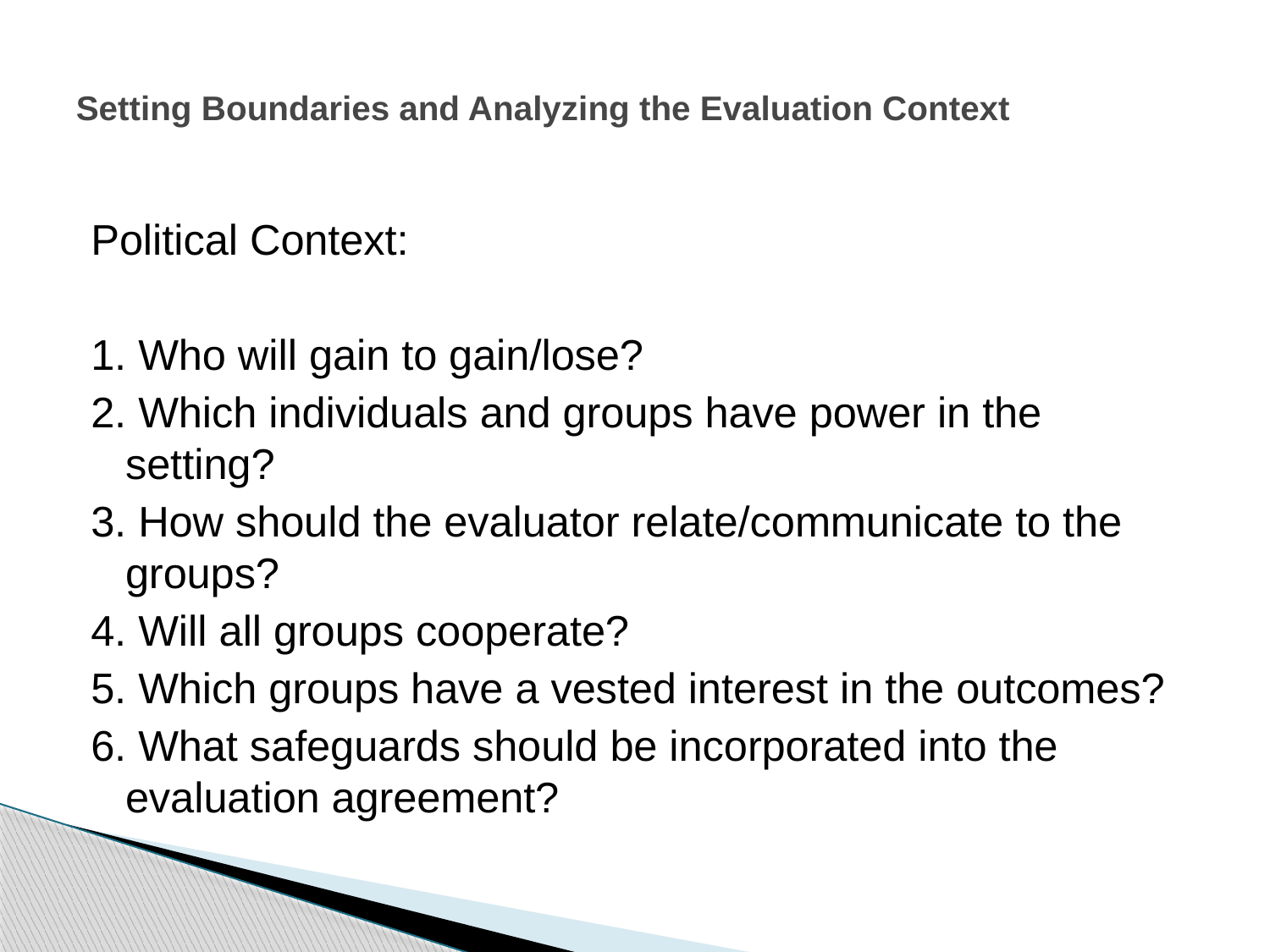

# Setting Boundaries and Analyzing the Evaluation Context
Political Context:

1. Who will gain to gain/lose?
2. Which individuals and groups have power in the setting?
3. How should the evaluator relate/communicate to the groups?
4. Will all groups cooperate?
5. Which groups have a vested interest in the outcomes?
6. What safeguards should be incorporated into the evaluation agreement?